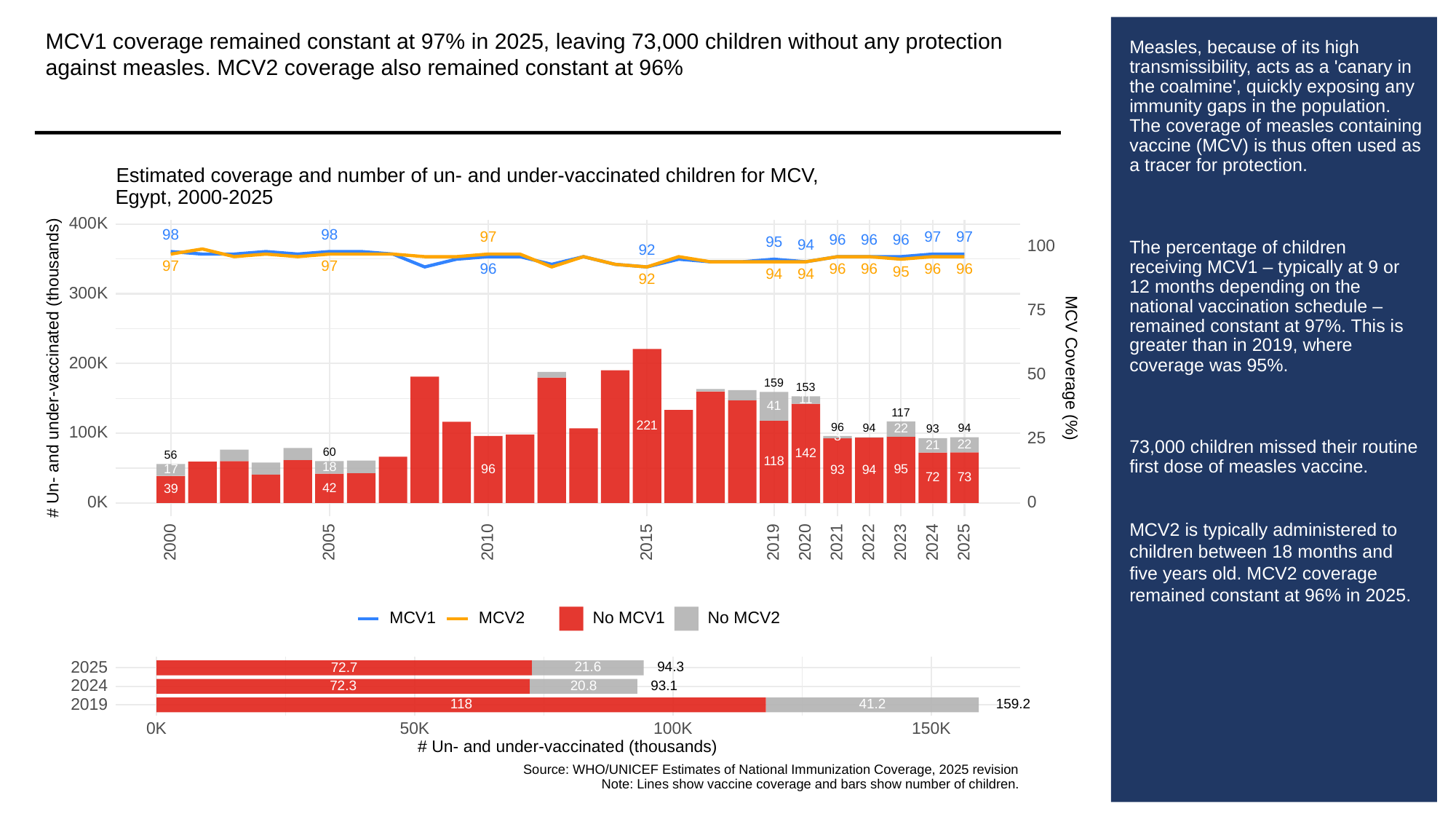

MCV1 coverage remained constant at 97% in 2025, leaving 73,000 children without any protection against measles. MCV2 coverage also remained constant at 96%
# Measles, because of its high transmissibility, acts as a 'canary in the coalmine', quickly exposing any immunity gaps in the population. The coverage of measles containing vaccine (MCV) is thus often used as a tracer for protection.

The percentage of children receiving MCV1 – typically at 9 or 12 months depending on the national vaccination schedule – remained constant at 97%. This is greater than in 2019, where coverage was 95%.

73,000 children missed their routine first dose of measles vaccine.

MCV2 is typically administered to children between 18 months and five years old. MCV2 coverage remained constant at 96% in 2025.

Estimated coverage and number of un- and under-vaccinated children for MCV,
Egypt, 2000-2025
400K

98
98
97
97
97
96
96
96
95
94
100
92

97
97
96
96
96
96
96
95
94
94
92
300K

75

200K
# Un- and under-vaccinated (thousands)
MCV Coverage (%)

50

159
153

11

41

117

221

96
22
94
94
93
100K

3
25

22
21

60
142

56

118

18

96
95
17
94
93

73

72

42
39
0K
0

2023
2000
2005
2010
2015
2019
2020
2021
2022
2024
2025

MCV1
MCV2
No MCV1
No MCV2

2025
94.3
21.6
72.7

2024
72.3
93.1
20.8

2019
118
159.2
41.2

0K
50K
100K
150K
# Un- and under-vaccinated (thousands)
Source: WHO/UNICEF Estimates of National Immunization Coverage, 2025 revision
Note: Lines show vaccine coverage and bars show number of children.